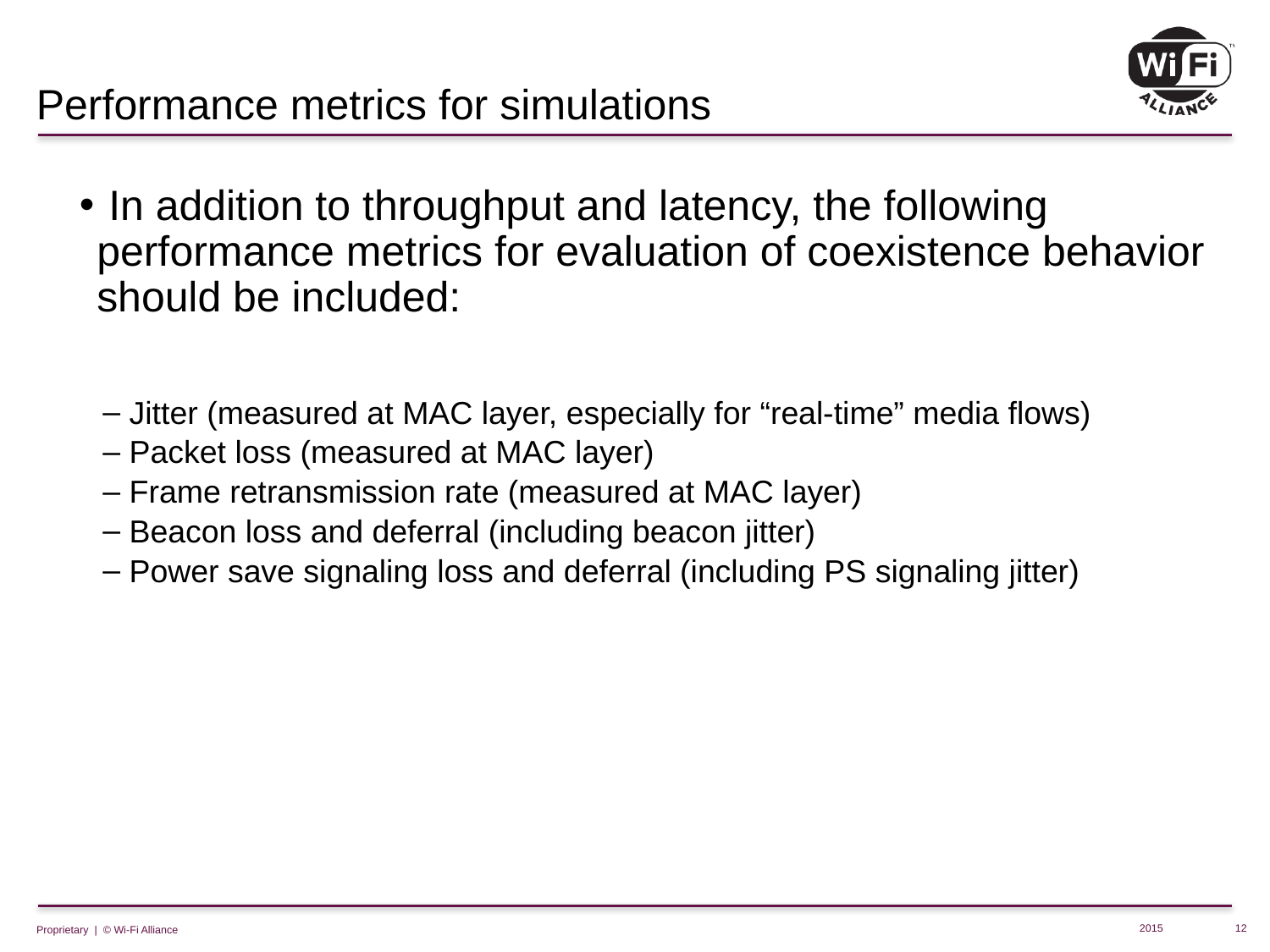

# Performance metrics for simulations
 In addition to throughput and latency, the following performance metrics for evaluation of coexistence behavior should be included:

 Jitter (measured at MAC layer, especially for “real-time” media flows)
 Packet loss (measured at MAC layer)
 Frame retransmission rate (measured at MAC layer)
 Beacon loss and deferral (including beacon jitter)
 Power save signaling loss and deferral (including PS signaling jitter)